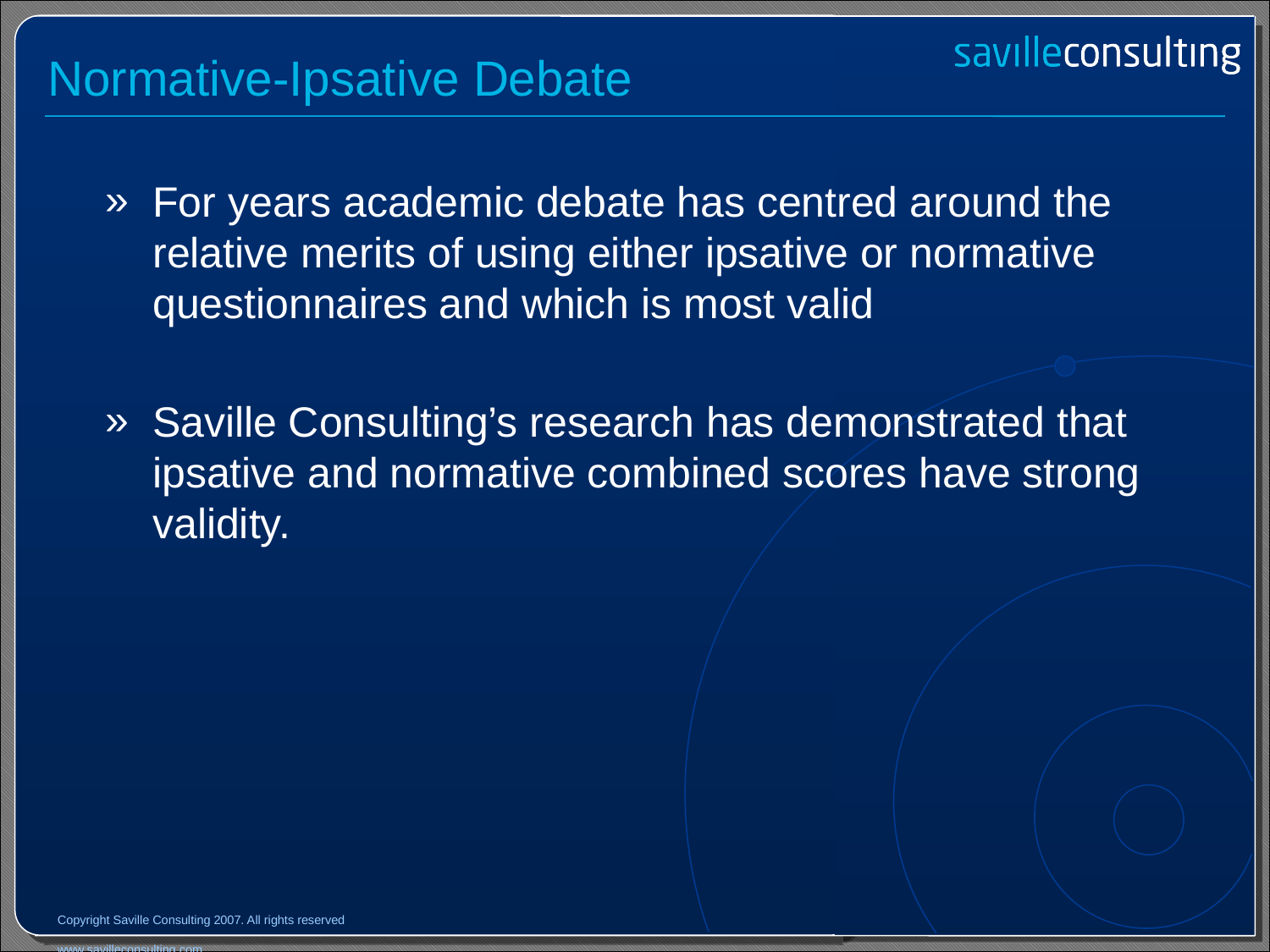

# Normative-Ipsative Debate
For years academic debate has centred around the relative merits of using either ipsative or normative questionnaires and which is most valid

Saville Consulting’s research has demonstrated that ipsative and normative combined scores have strong validity.